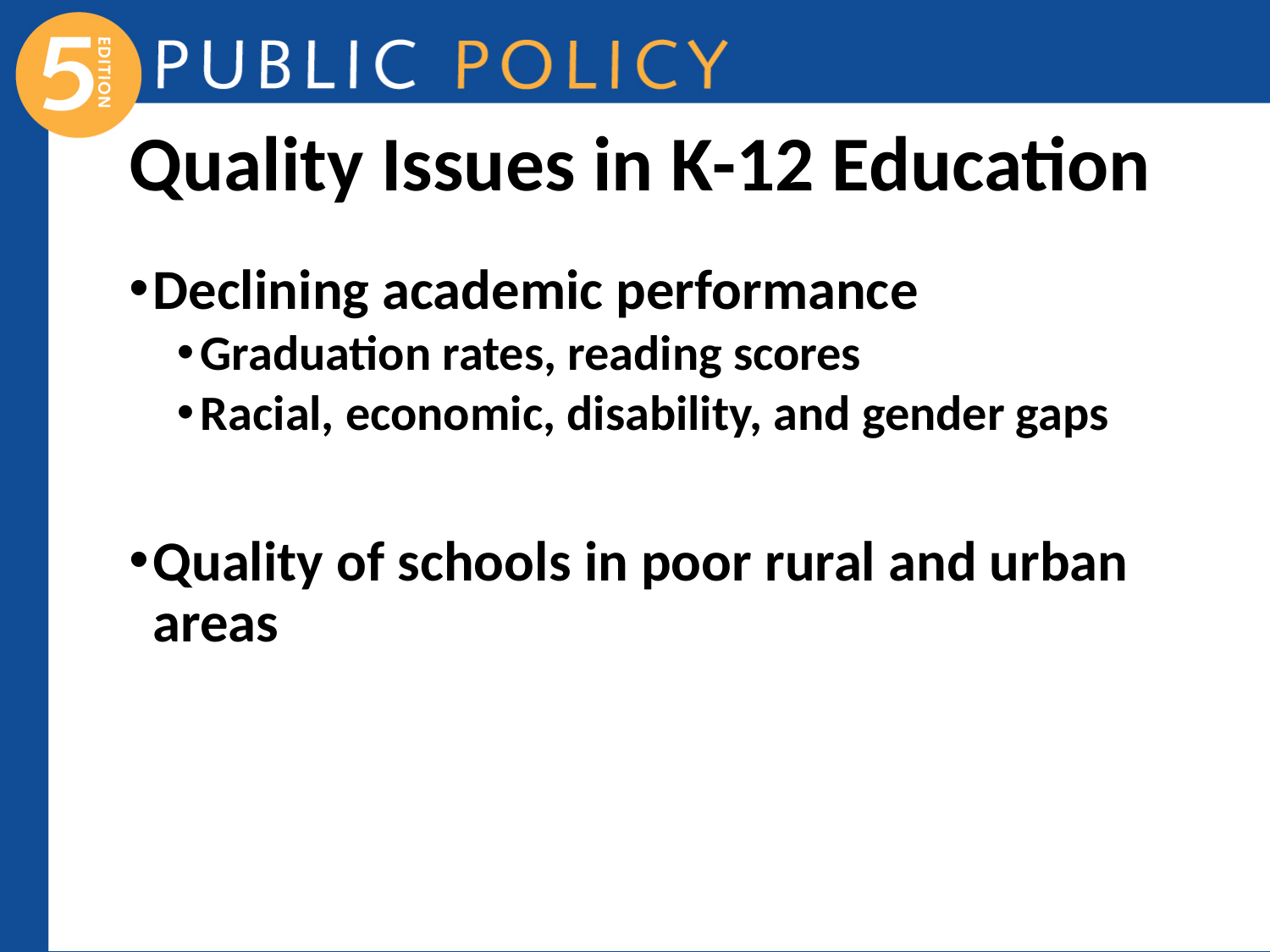

# Quality Issues in K-12 Education
Declining academic performance
Graduation rates, reading scores
Racial, economic, disability, and gender gaps

Quality of schools in poor rural and urban areas